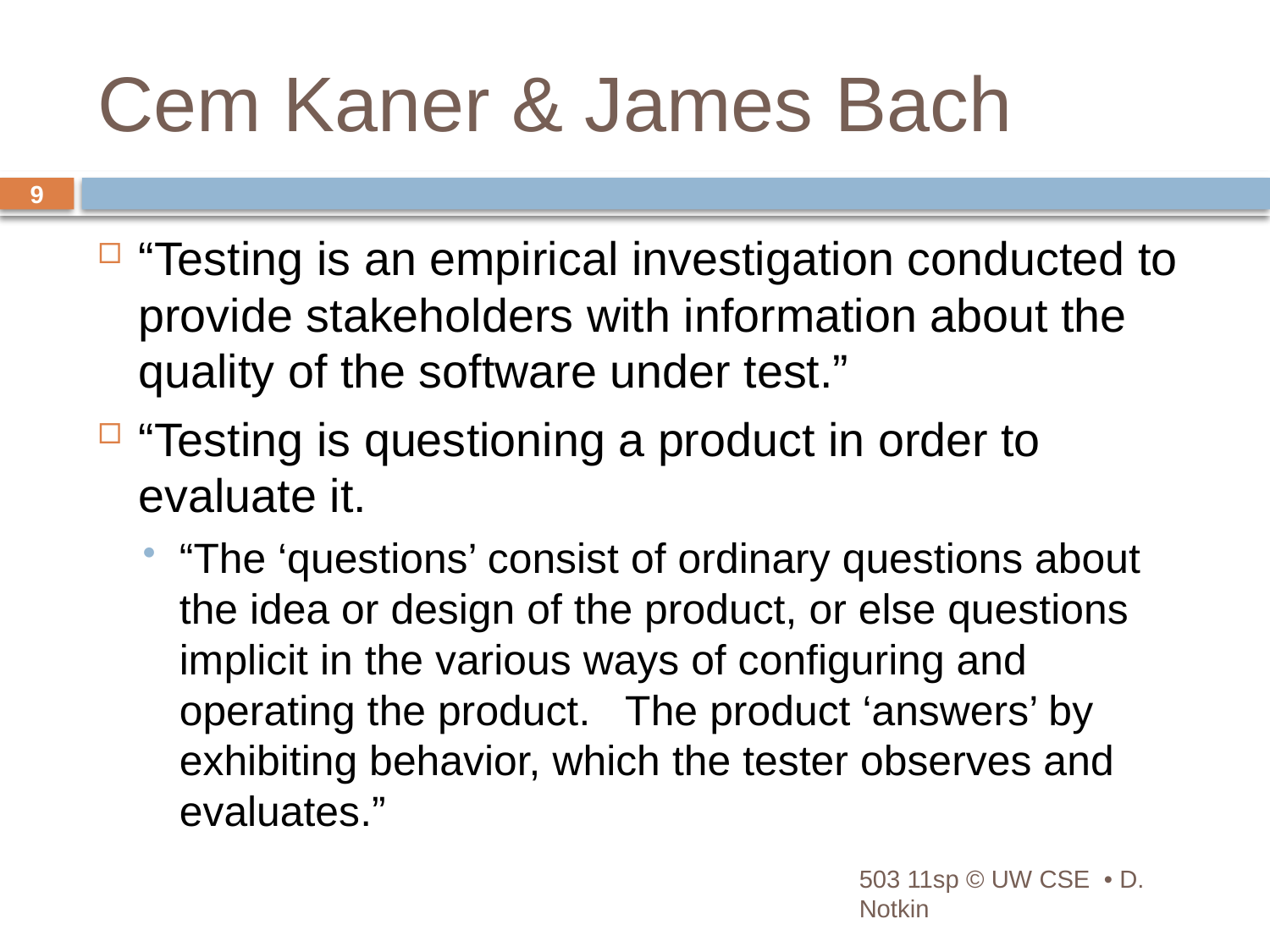

# Cem Kaner & James Bach
9
“Testing is an empirical investigation conducted to provide stakeholders with information about the quality of the software under test.”
“Testing is questioning a product in order to evaluate it.
“The ‘questions’ consist of ordinary questions about the idea or design of the product, or else questions implicit in the various ways of configuring and operating the product.   The product ‘answers’ by exhibiting behavior, which the tester observes and evaluates.”
503 11sp © UW CSE  • D. Notkin